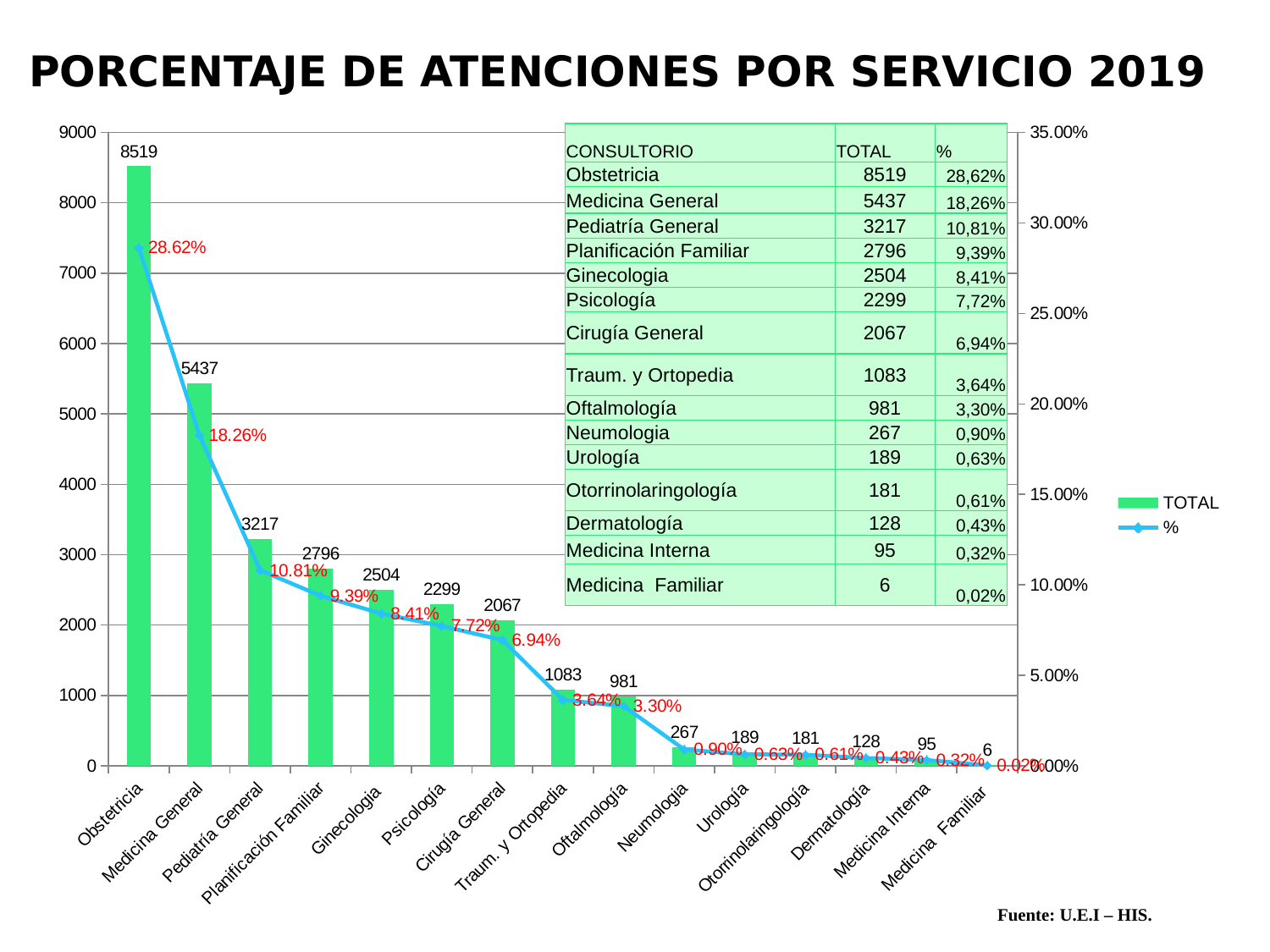

PORCENTAJE DE ATENCIONES POR SERVICIO 2019

### Chart

| Category | TOTAL | % |
|---|---|---|
| Obstetricia | 8519.0 | 0.2861701770297961 |
| Medicina General | 5437.0 | 0.18263965870536464 |
| Pediatría General | 3217.0 | 0.10806543719977157 |
| Planificación Familiar | 2796.0 | 0.09392320870704424 |
| Ginecologia  | 2504.0 | 0.08411434713964192 |
| Psicología | 2299.0 | 0.07722798884745877 |
| Cirugía General | 2067.0 | 0.0694346467802076 |
| Traum. y Ortopedia | 1083.0 | 0.03638012697772851 |
| Oftalmología | 981.0 | 0.03295374382747153 |
| Neumologia | 267.0 | 0.00896906177567268 |
| Urología | 189.0 | 0.006348886425476166 |
| Otorrinolaringología | 181.0 | 0.006080150492122678 |
| Dermatología | 128.0 | 0.004299774933655817 |
| Medicina Interna | 95.0 | 0.0031912392085726763 |
| Medicina  Familiar  | 6.0 | 0.0002015519500151164 |
| CONSULTORIO | TOTAL | % |
| --- | --- | --- |
| Obstetricia | 8519 | 28,62% |
| Medicina General | 5437 | 18,26% |
| Pediatría General | 3217 | 10,81% |
| Planificación Familiar | 2796 | 9,39% |
| Ginecologia | 2504 | 8,41% |
| Psicología | 2299 | 7,72% |
| Cirugía General | 2067 | 6,94% |
| Traum. y Ortopedia | 1083 | 3,64% |
| Oftalmología | 981 | 3,30% |
| Neumologia | 267 | 0,90% |
| Urología | 189 | 0,63% |
| Otorrinolaringología | 181 | 0,61% |
| Dermatología | 128 | 0,43% |
| Medicina Interna | 95 | 0,32% |
| Medicina Familiar | 6 | 0,02% |
Fuente: U.E.I – HIS.